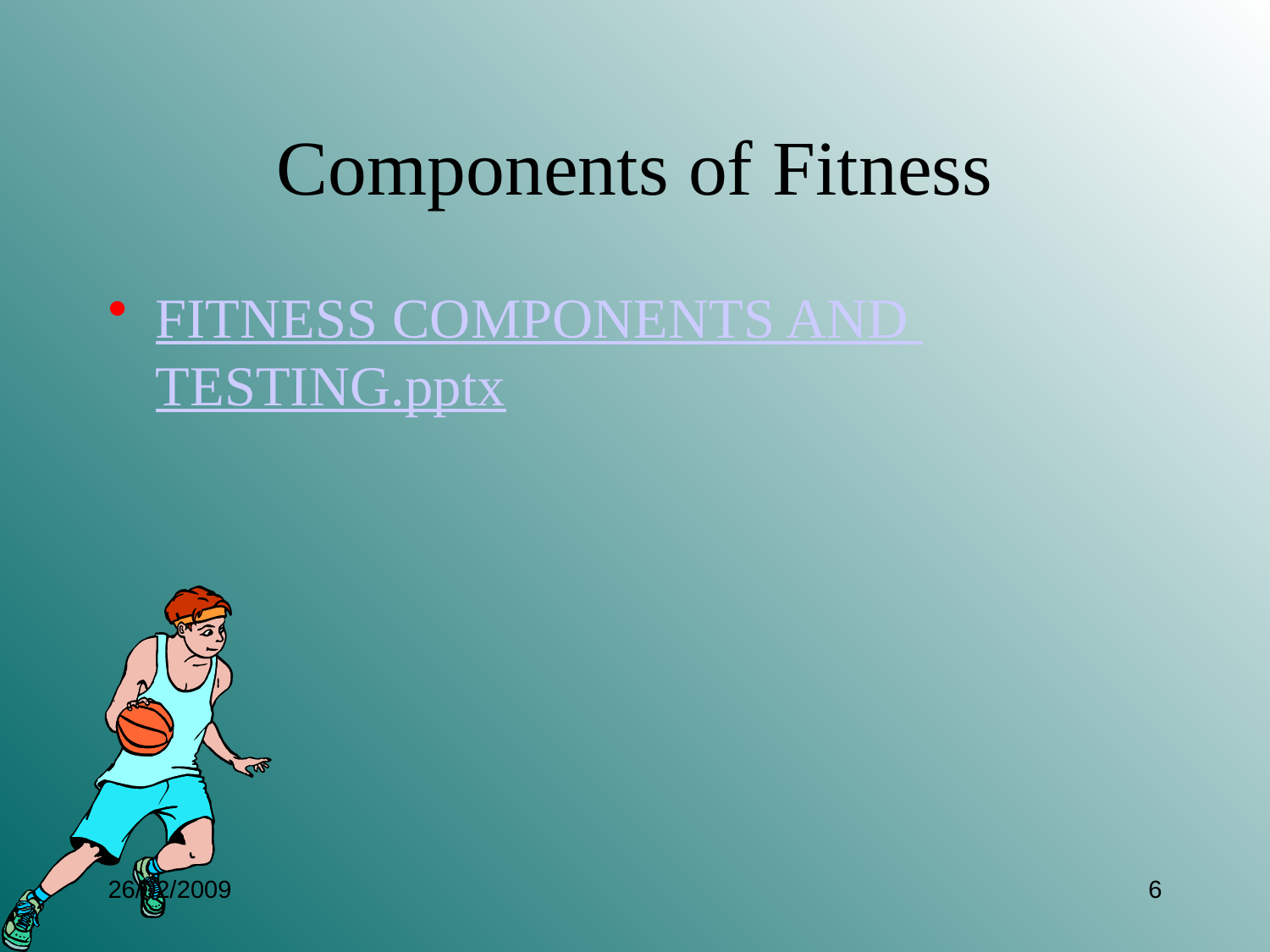

# Components of Fitness
FITNESS COMPONENTS AND TESTING.pptx
26/02/2009
6